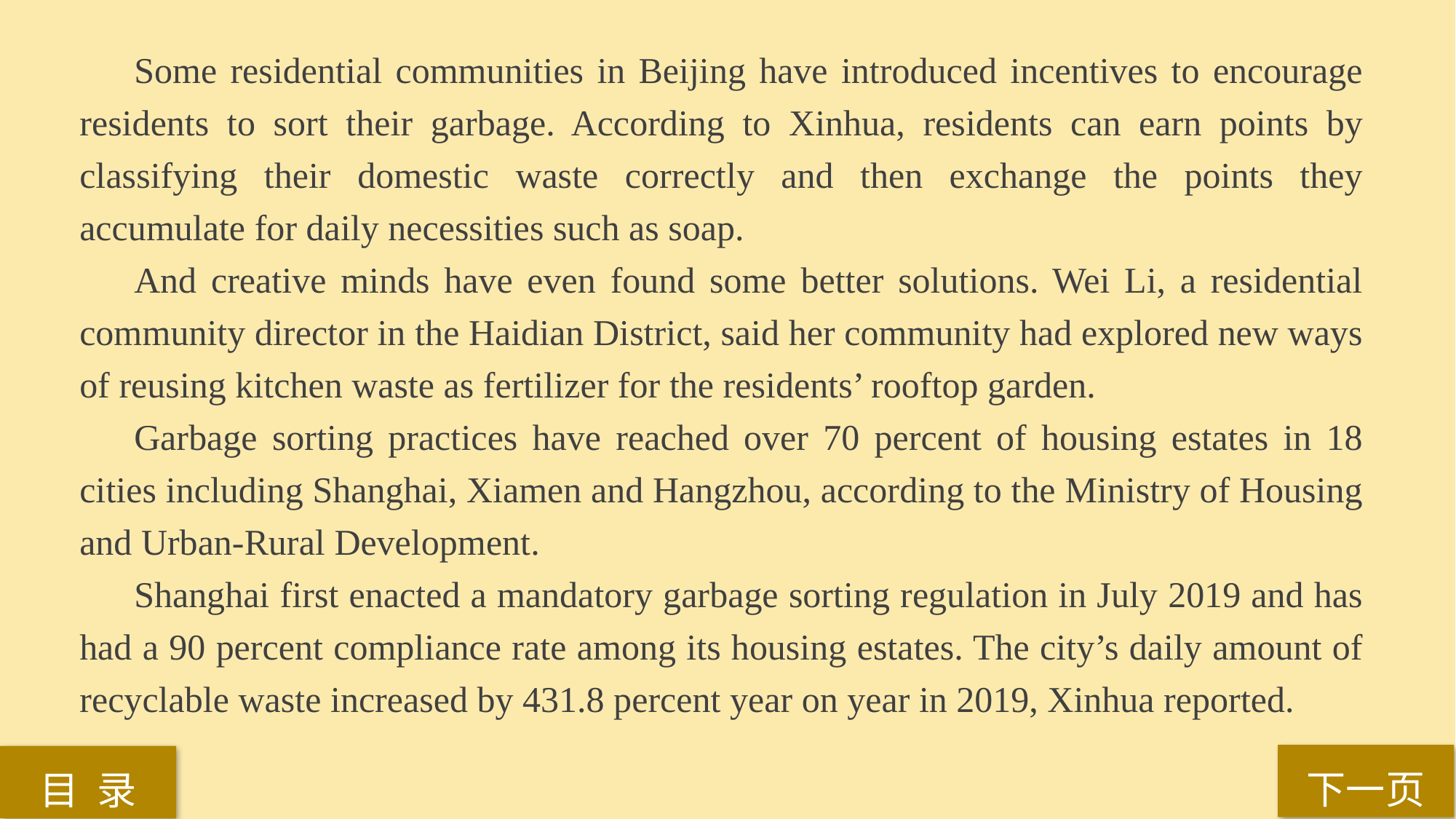

Some residential communities in Beijing have introduced incentives to encourage residents to sort their garbage. According to Xinhua, residents can earn points by classifying their domestic waste correctly and then exchange the points they accumulate for daily necessities such as soap.
And creative minds have even found some better solutions. Wei Li, a residential community director in the Haidian District, said her community had explored new ways of reusing kitchen waste as fertilizer for the residents’ rooftop garden.
Garbage sorting practices have reached over 70 percent of housing estates in 18 cities including Shanghai, Xiamen and Hangzhou, according to the Ministry of Housing and Urban-Rural Development.
Shanghai first enacted a mandatory garbage sorting regulation in July 2019 and has had a 90 percent compliance rate among its housing estates. The city’s daily amount of recyclable waste increased by 431.8 percent year on year in 2019, Xinhua reported.